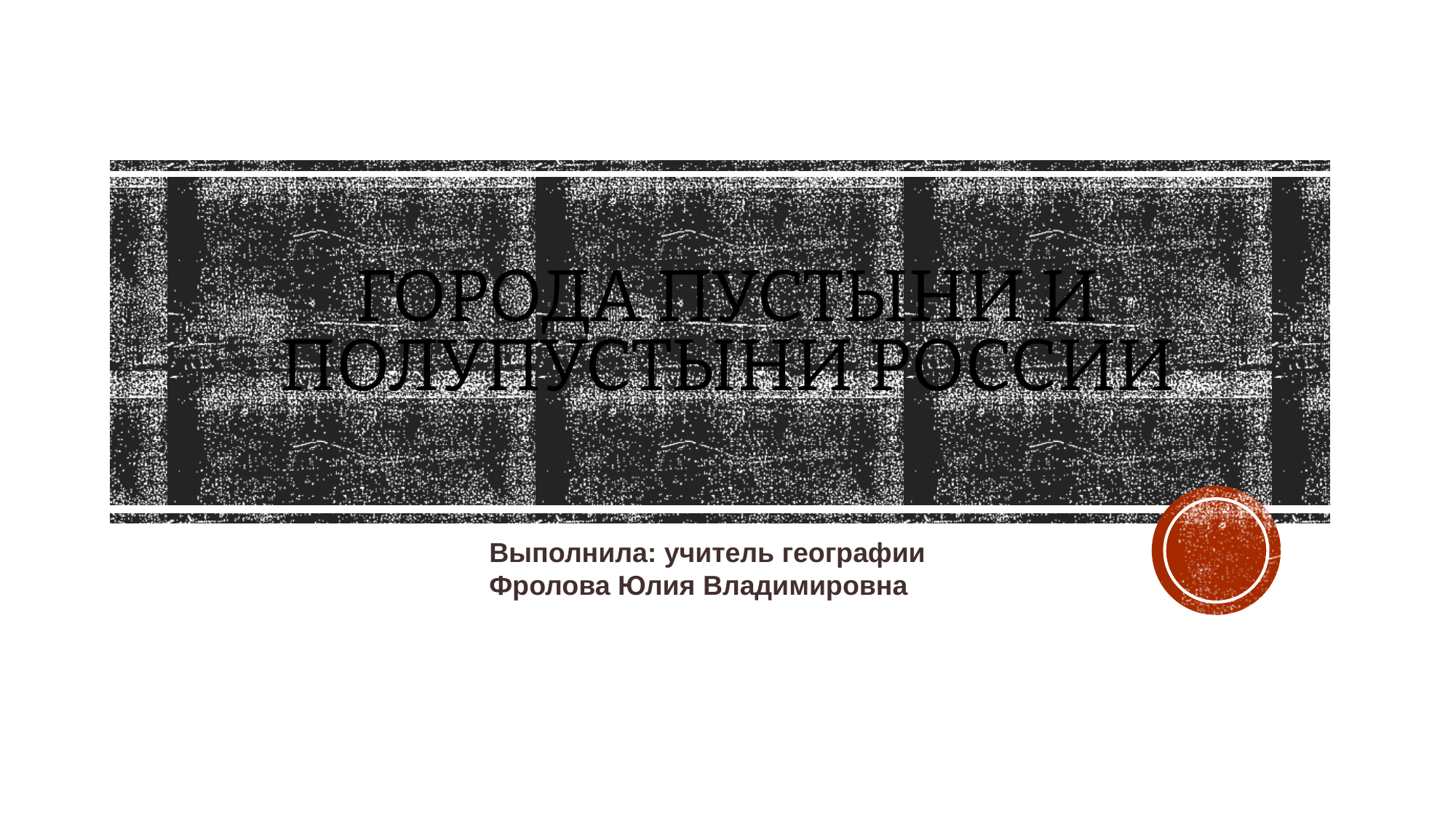

# Города Пустыни и полупустыни России
Выполнила: учитель географии
Фролова Юлия Владимировна